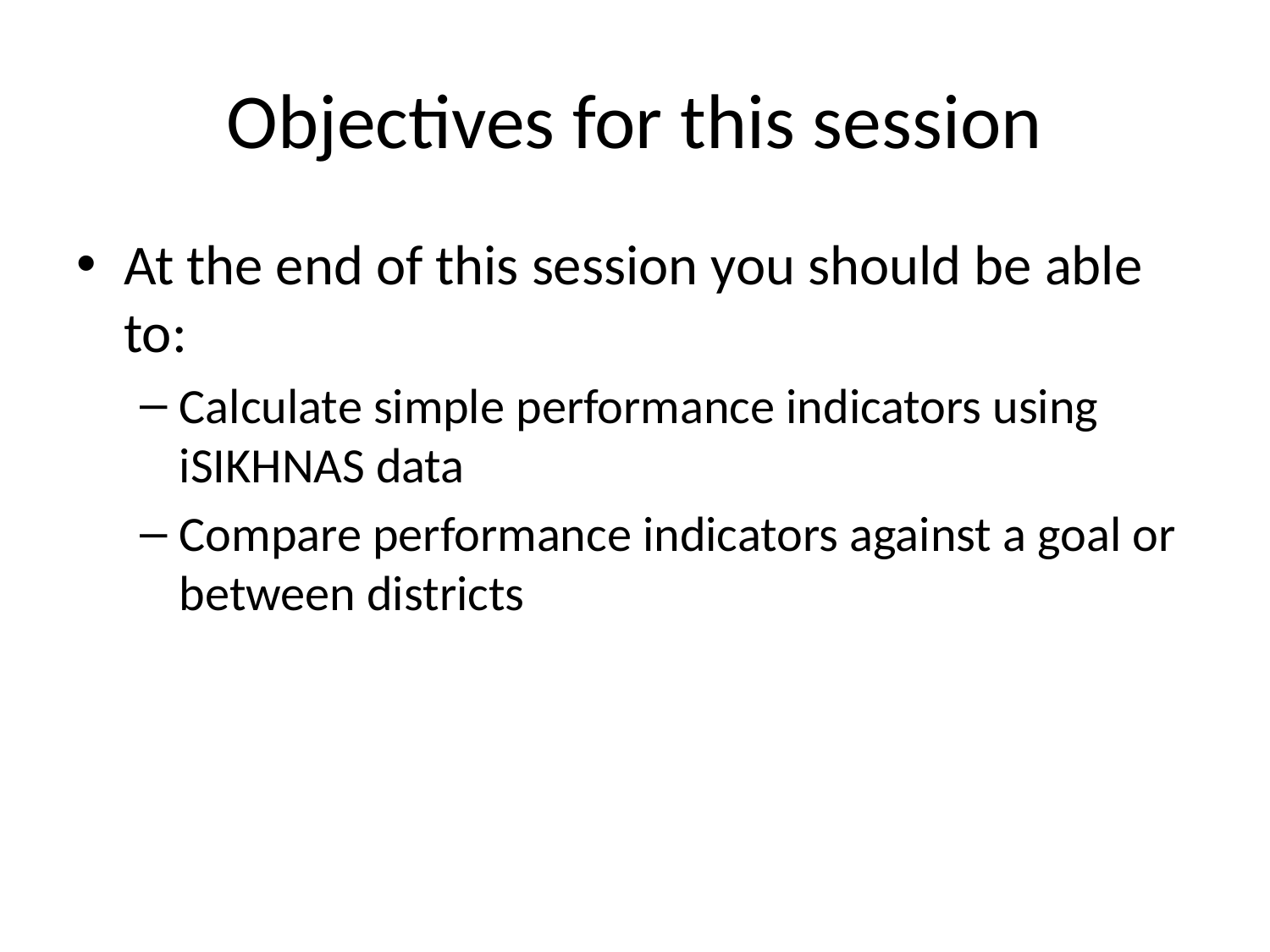

# Objectives for this session
At the end of this session you should be able to:
Calculate simple performance indicators using iSIKHNAS data
Compare performance indicators against a goal or between districts